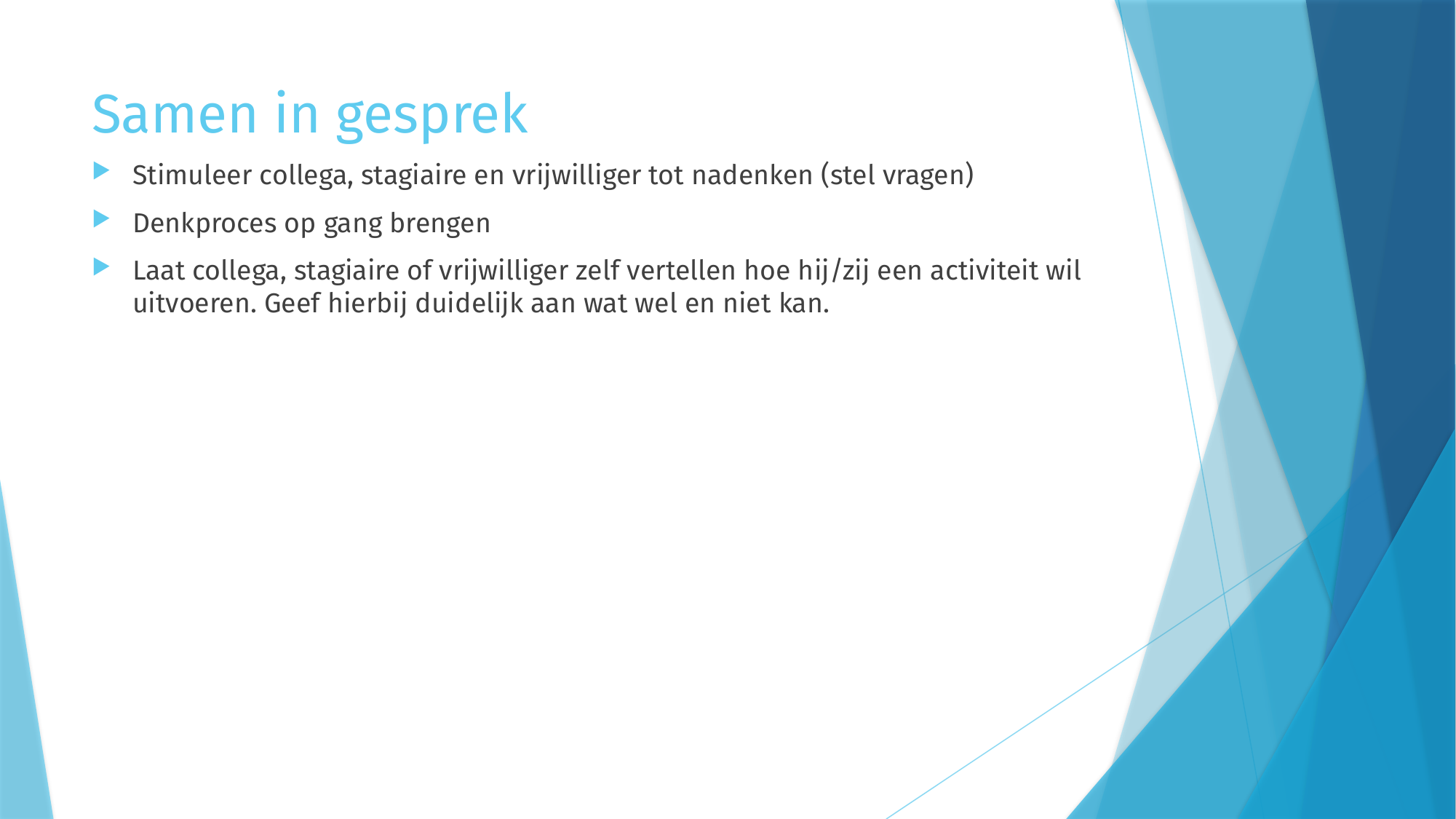

# Samen in gesprek
Stimuleer collega, stagiaire en vrijwilliger tot nadenken (stel vragen)
Denkproces op gang brengen
Laat collega, stagiaire of vrijwilliger zelf vertellen hoe hij/zij een activiteit wil uitvoeren. Geef hierbij duidelijk aan wat wel en niet kan.